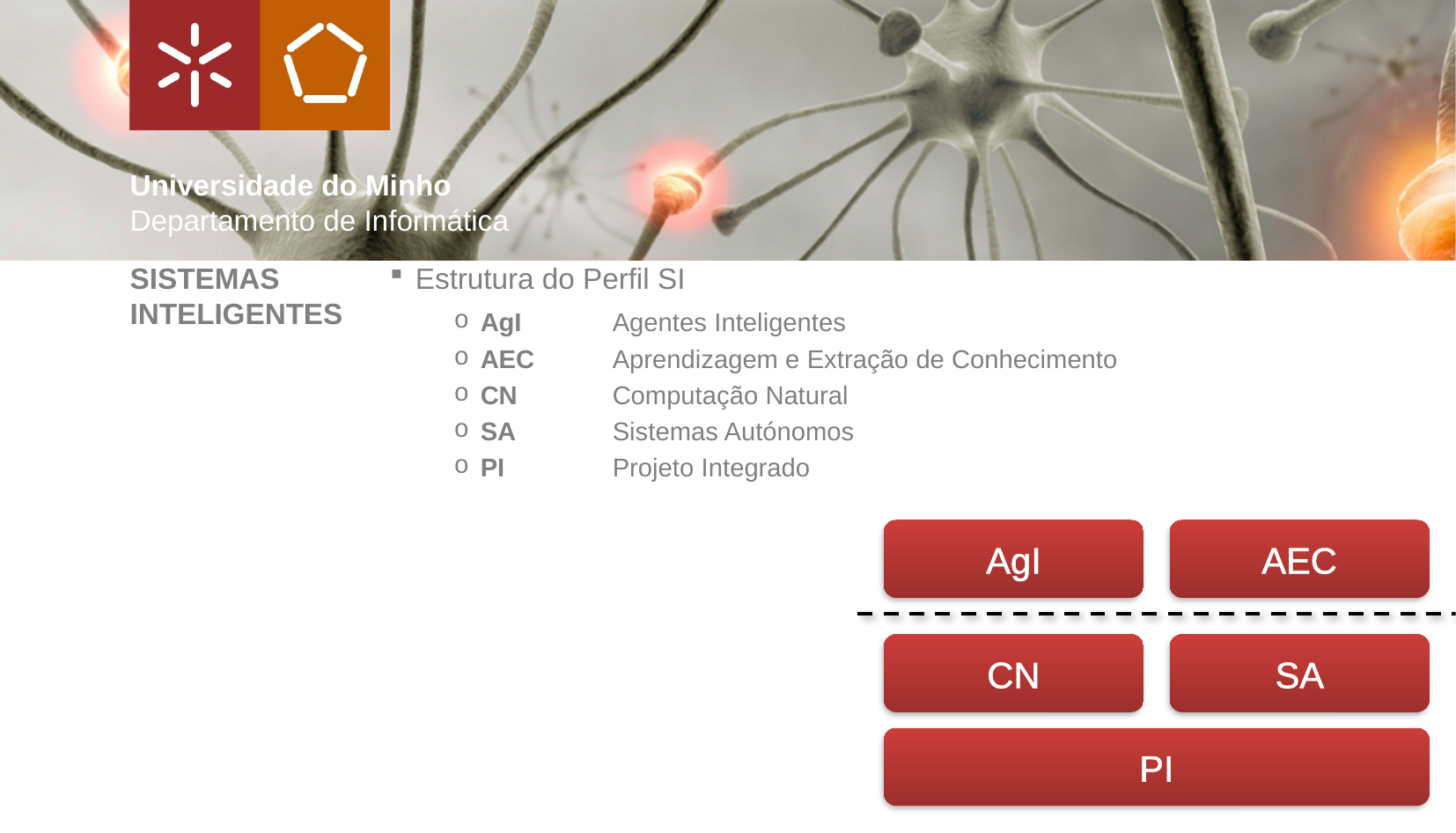

# SISTEMAS INTELIGENTES
Estrutura do Perfil SI
AgI	Agentes Inteligentes
AEC	Aprendizagem e Extração de Conhecimento
CN	Computação Natural
SA	Sistemas Autónomos
PI	Projeto Integrado
AgI
AEC
CN
SA
PI